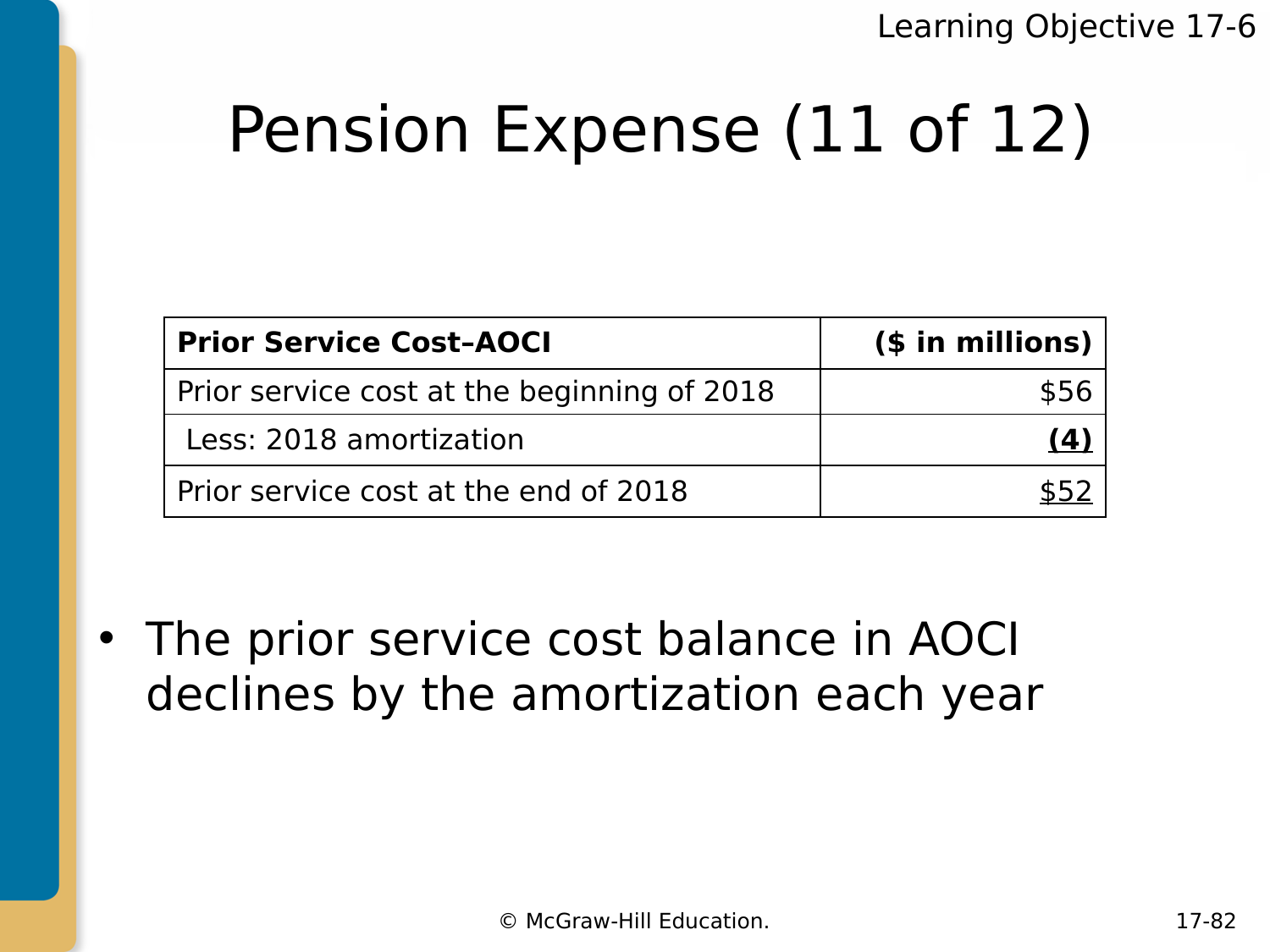

Learning Objective 17-6
# Pension Expense (11 of 12)
| Prior Service Cost–AOCI | ($ in millions) |
| --- | --- |
| Prior service cost at the beginning of 2018 | $56 |
| Less: 2018 amortization | (4) |
| Prior service cost at the end of 2018 | $52 |
The prior service cost balance in AOCI declines by the amortization each year